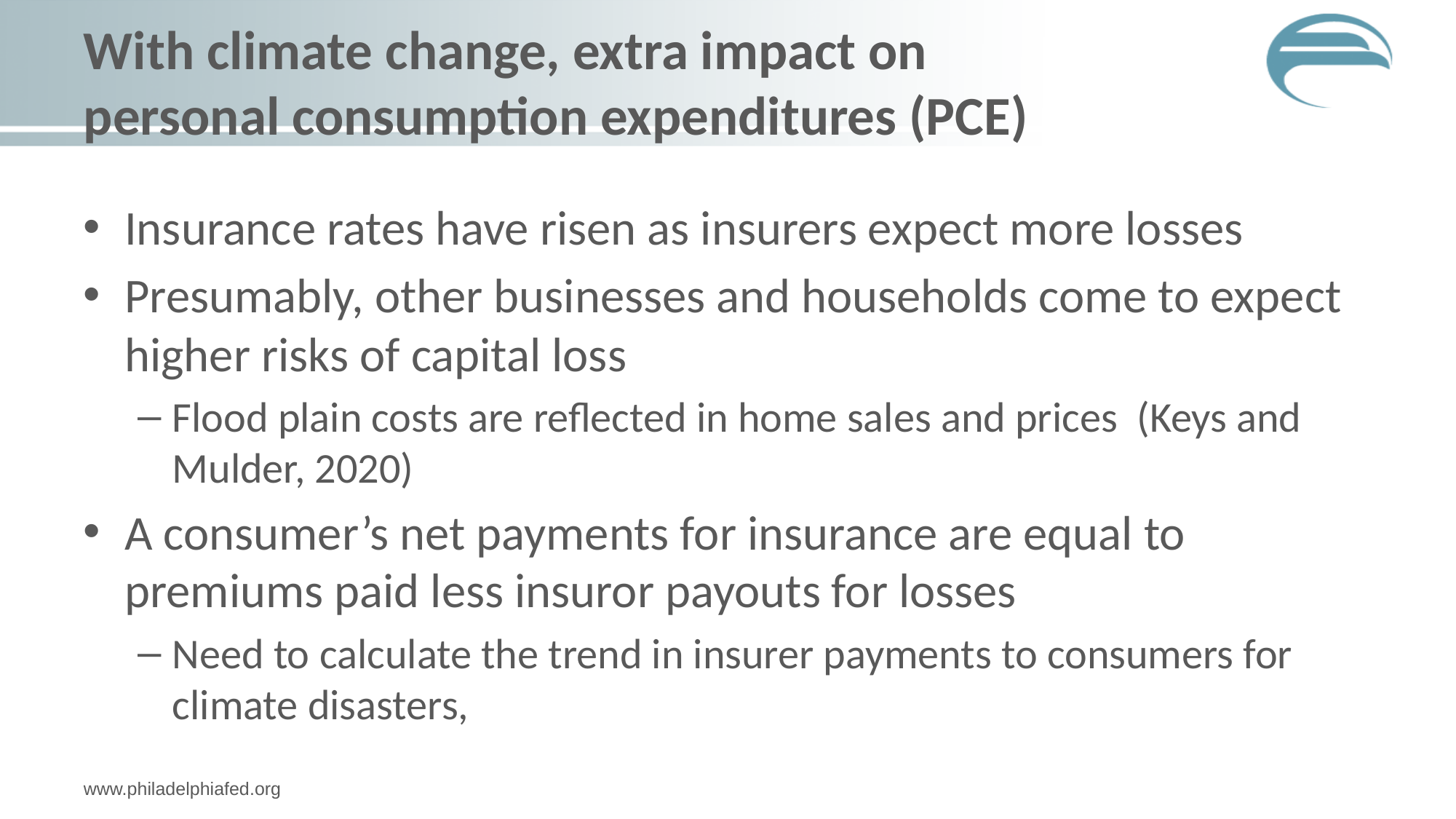

# With climate change, extra impact on personal consumption expenditures (PCE)
Insurance rates have risen as insurers expect more losses
Presumably, other businesses and households come to expect higher risks of capital loss
Flood plain costs are reflected in home sales and prices  (Keys and Mulder, 2020)
A consumer’s net payments for insurance are equal to premiums paid less insuror payouts for losses
Need to calculate the trend in insurer payments to consumers for climate disasters,

www.philadelphiafed.org